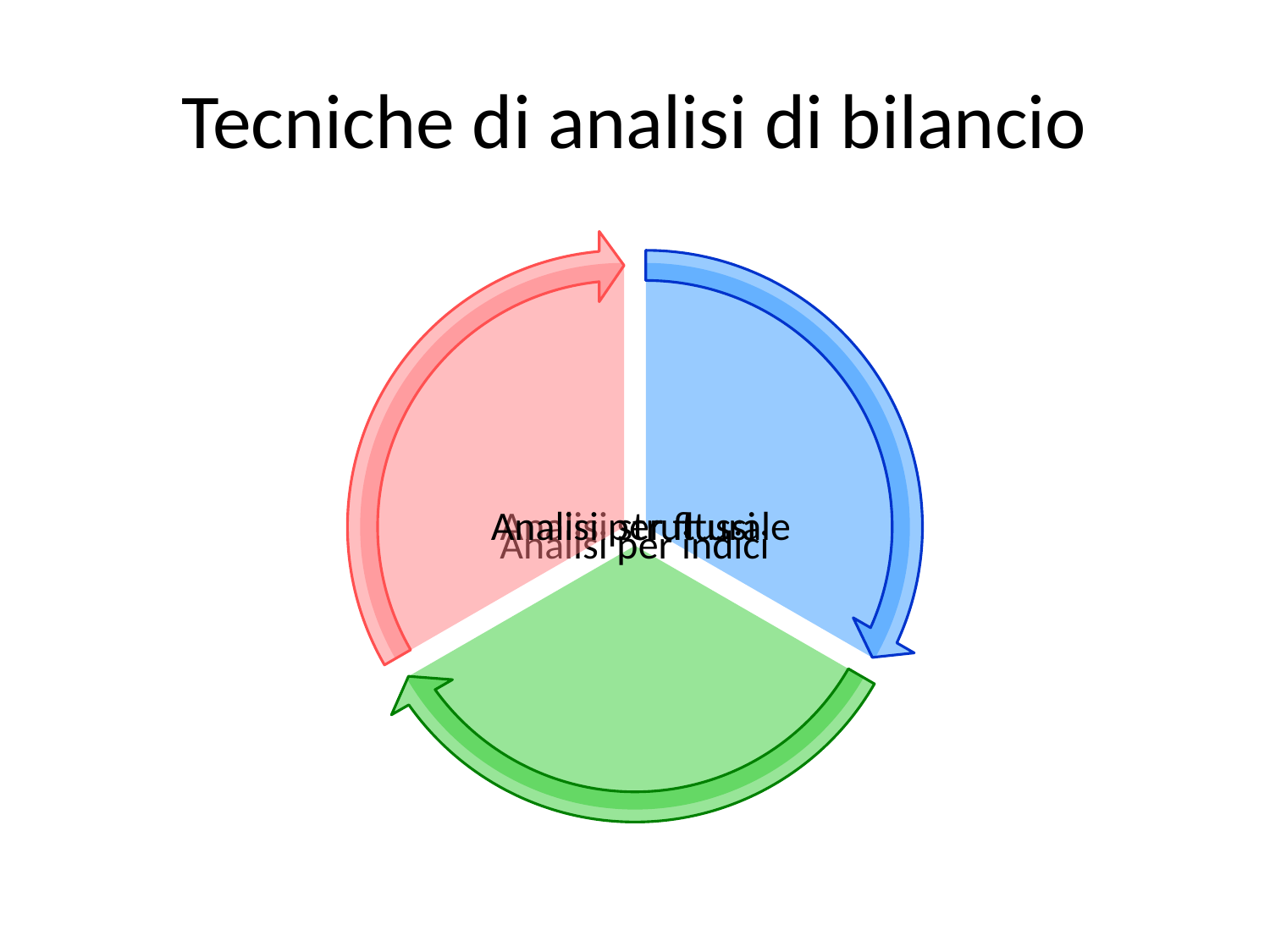

# Tecniche di analisi di bilancio
Analisi strutturale
Analisi per indici
Analisi per flussi